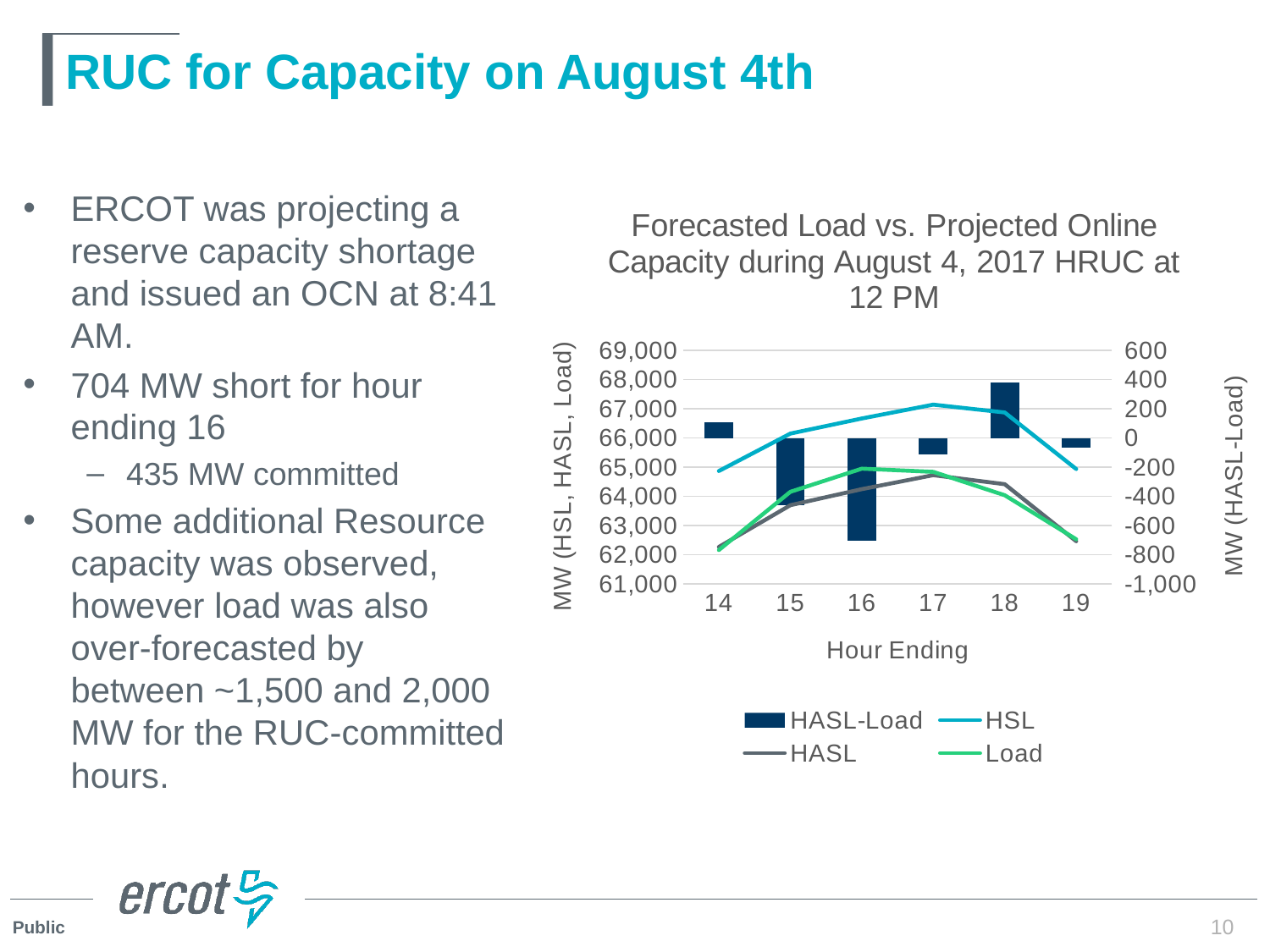

# RUC for Capacity on August 4th
ERCOT was projecting a reserve capacity shortage and issued an OCN at 8:41 AM.
704 MW short for hour ending 16
435 MW committed
Some additional Resource capacity was observed, however load was also over-forecasted by between ~1,500 and 2,000 MW for the RUC-committed hours.

### Chart: Forecasted Load vs. Projected Online Capacity during August 4, 2017 HRUC at 12 PM

| Category |  |  |  |  |
|---|---|---|---|---|
10